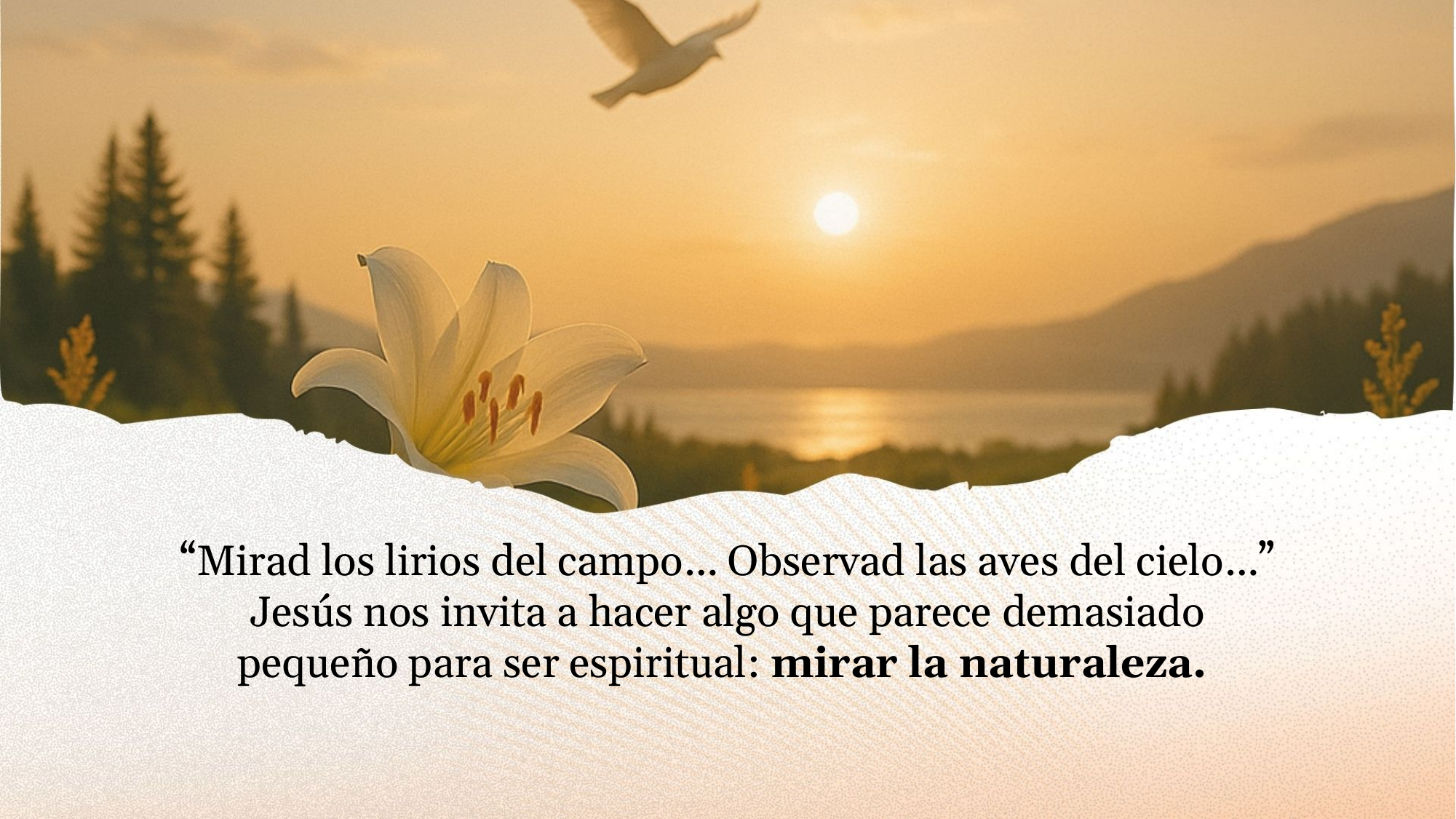

“Mirad los lirios del campo… Observad las aves del cielo…”
Jesús nos invita a hacer algo que parece demasiado pequeño para ser espiritual: mirar la naturaleza.